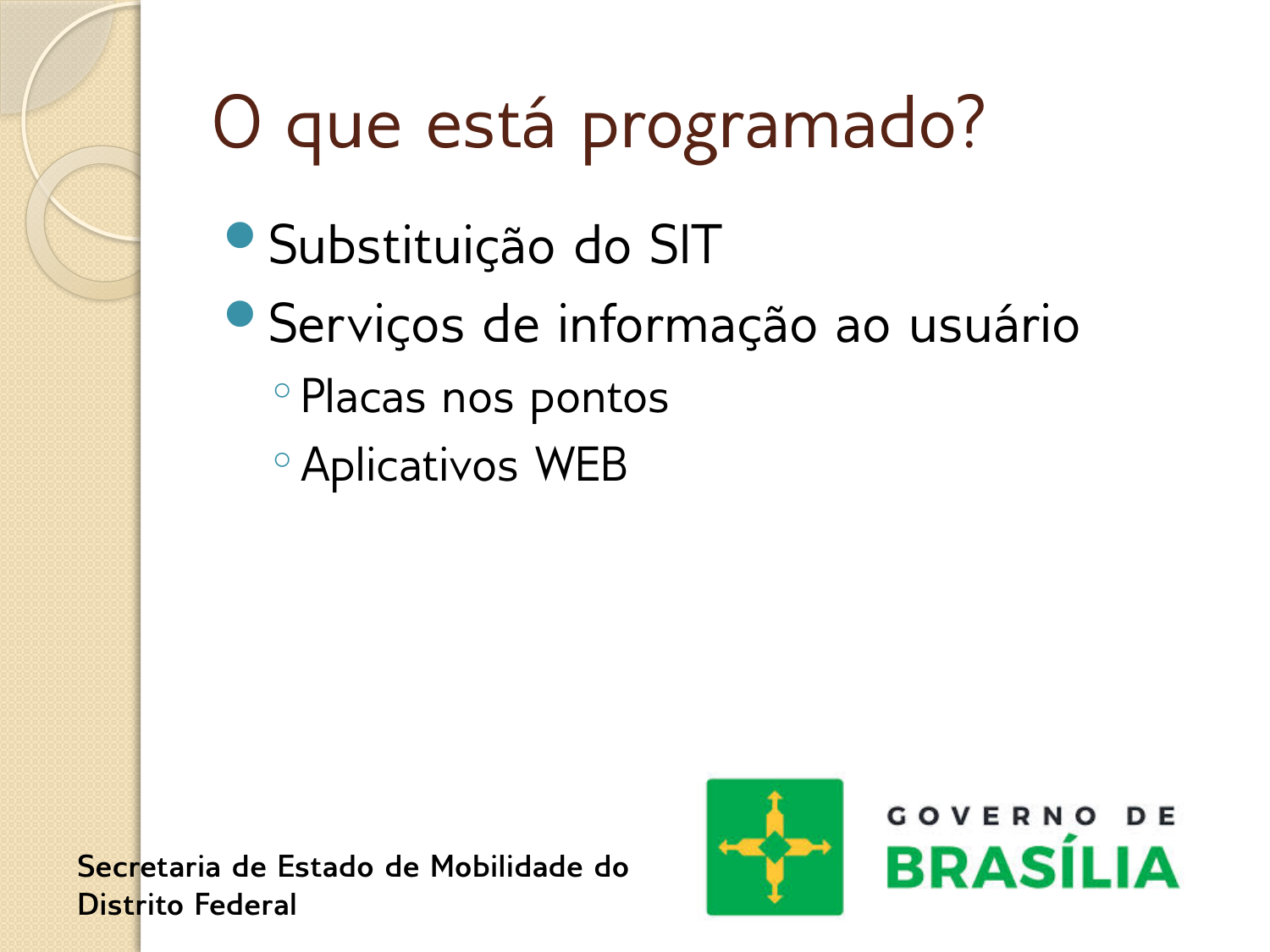

# O que está programado?
Substituição do SIT
Serviços de informação ao usuário
Placas nos pontos
Aplicativos WEB